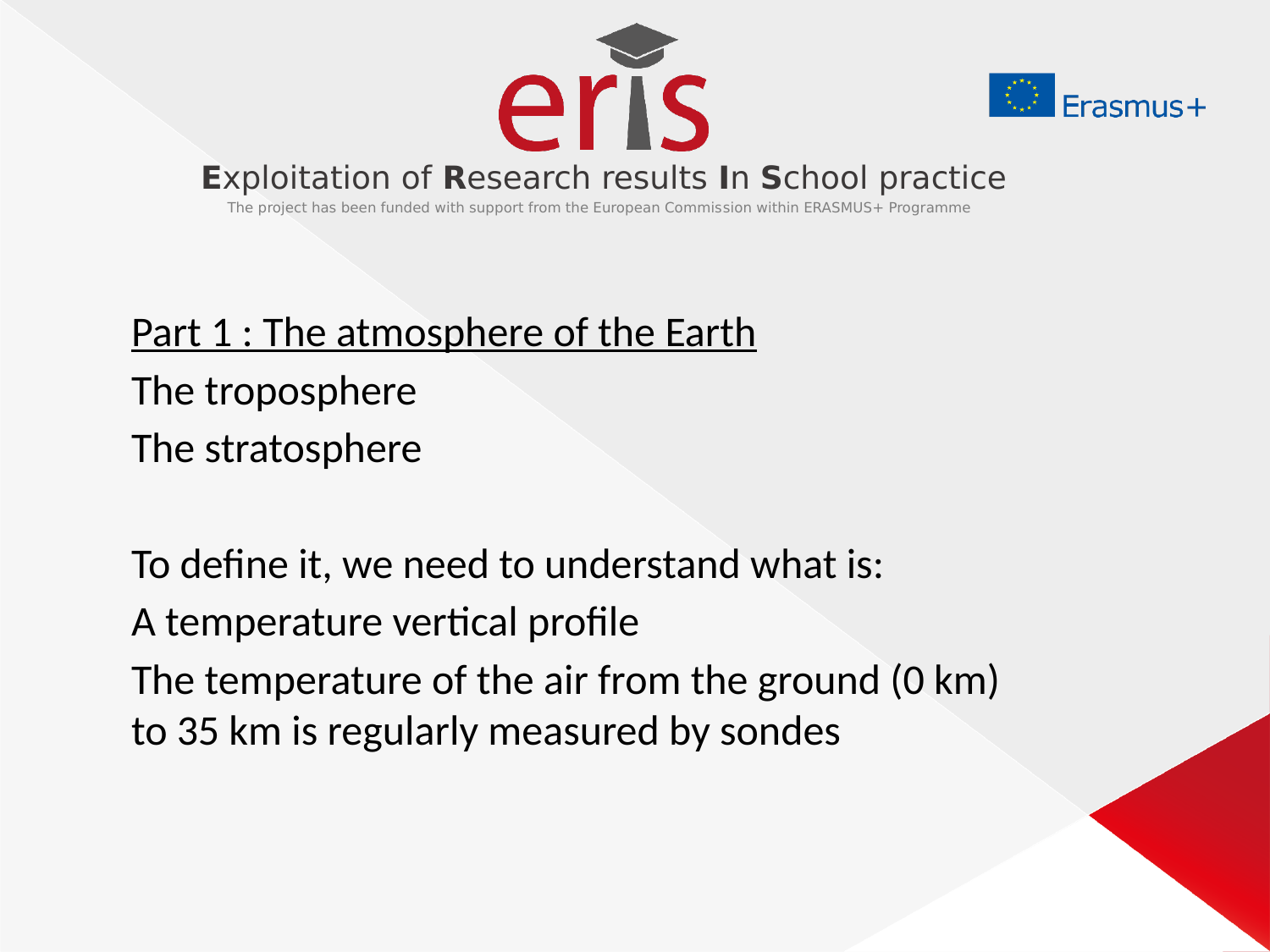

Part 1 : The atmosphere of the Earth
The troposphere
The stratosphere

To define it, we need to understand what is:
A temperature vertical profile
The temperature of the air from the ground (0 km)
to 35 km is regularly measured by sondes